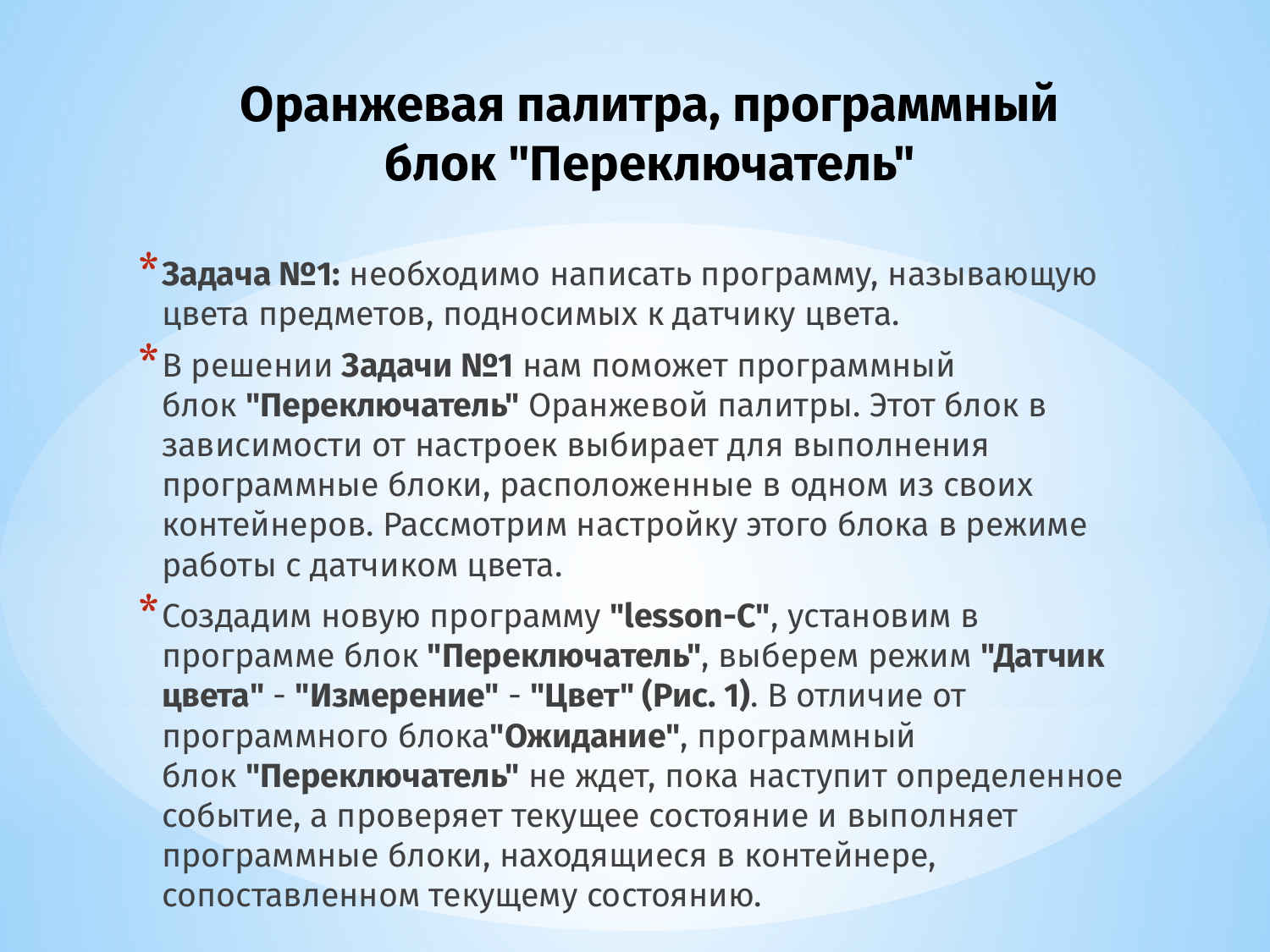

Оранжевая палитра, программный блок "Переключатель"
Задача №1: необходимо написать программу, называющую цвета предметов, подносимых к датчику цвета.
В решении Задачи №1 нам поможет программный блок "Переключатель" Оранжевой палитры. Этот блок в зависимости от настроек выбирает для выполнения программные блоки, расположенные в одном из своих контейнеров. Рассмотрим настройку этого блока в режиме работы с датчиком цвета.
Создадим новую программу "lesson-С", установим в программе блок "Переключатель", выберем режим "Датчик цвета" - "Измерение" - "Цвет" (Рис. 1). В отличие от программного блока"Ожидание", программный блок "Переключатель" не ждет, пока наступит определенное событие, а проверяет текущее состояние и выполняет программные блоки, находящиеся в контейнере, сопоставленном текущему состоянию.